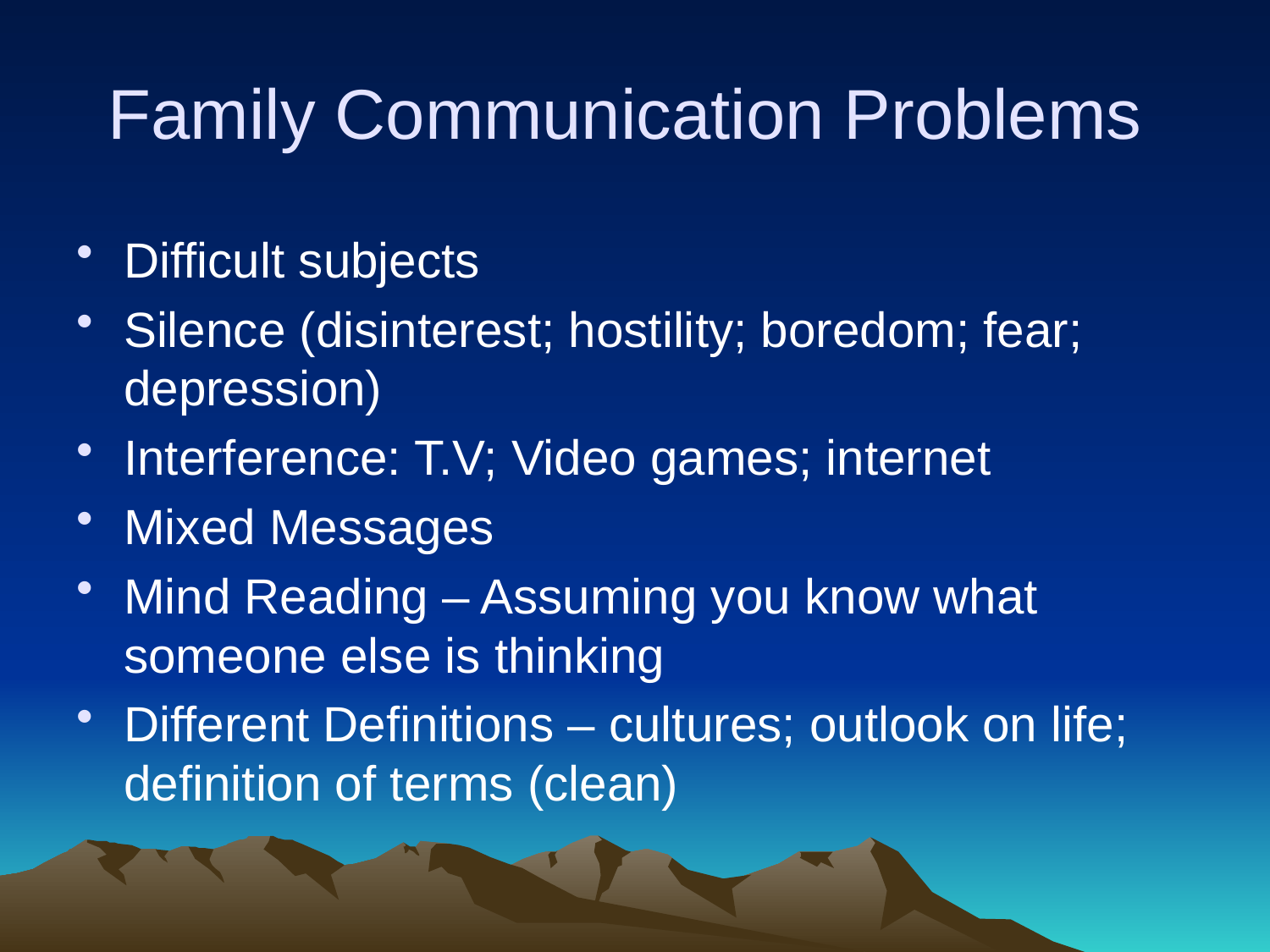

# Family Communication Problems
Difficult subjects
Silence (disinterest; hostility; boredom; fear; depression)
Interference: T.V; Video games; internet
Mixed Messages
Mind Reading – Assuming you know what someone else is thinking
Different Definitions – cultures; outlook on life; definition of terms (clean)